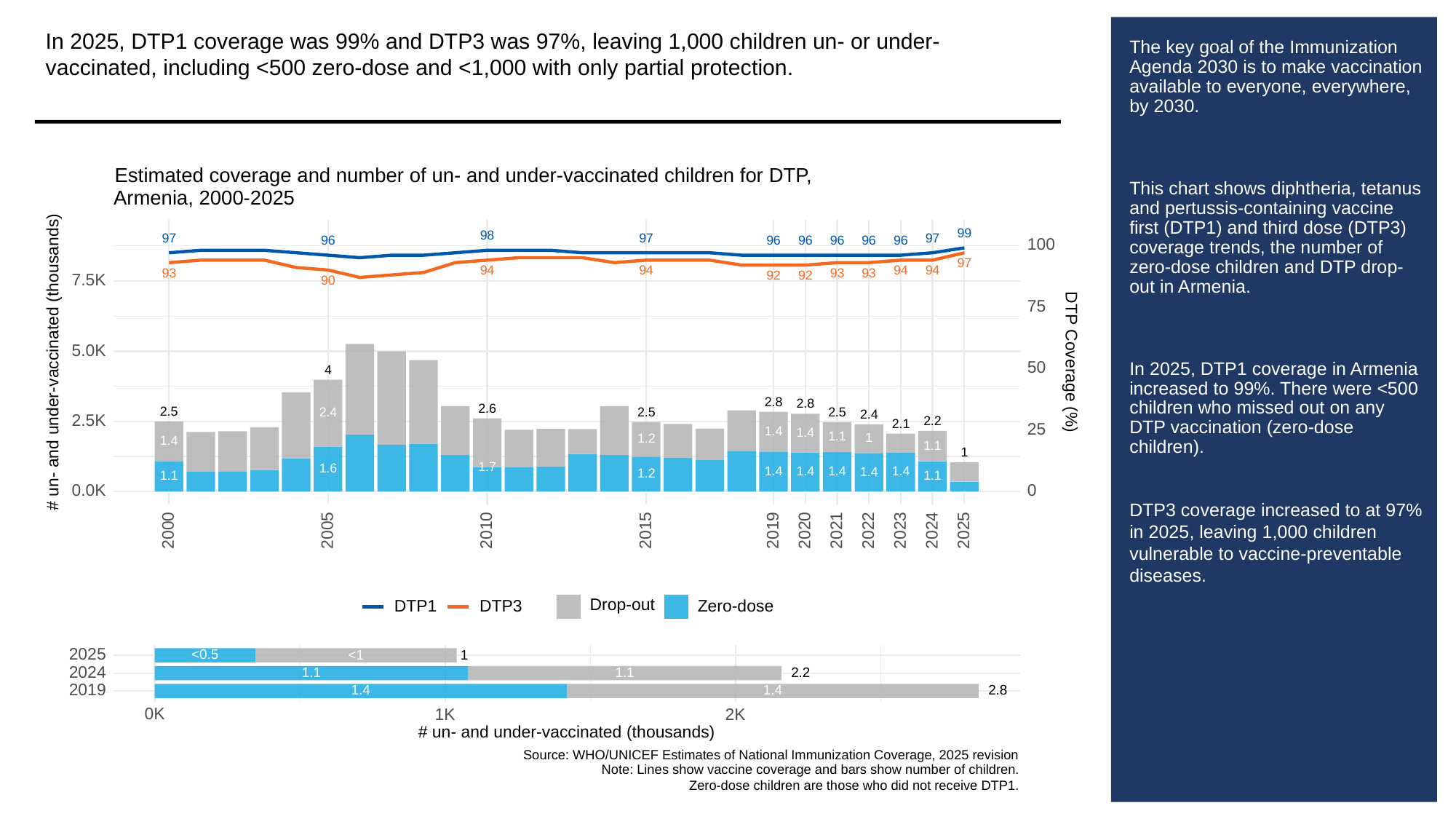

In 2025, DTP1 coverage was 99% and DTP3 was 97%, leaving 1,000 children un- or under-vaccinated, including <500 zero-dose and <1,000 with only partial protection.
# The key goal of the Immunization Agenda 2030 is to make vaccination available to everyone, everywhere, by 2030.

This chart shows diphtheria, tetanus and pertussis-containing vaccine first (DTP1) and third dose (DTP3) coverage trends, the number of zero-dose children and DTP drop-out in Armenia.

In 2025, DTP1 coverage in Armenia increased to 99%. There were <500 children who missed out on any DTP vaccination (zero-dose children).

DTP3 coverage increased to at 97% in 2025, leaving 1,000 children vulnerable to vaccine-preventable diseases.

Estimated coverage and number of un- and under-vaccinated children for DTP,
Armenia, 2000-2025

99
98
97
97
97
96
96
96
96
96
96
100

97
94
94
94
94
93
93
93
92
92
7.5K
90

75

5.0K

# un- and under-vaccinated (thousands)
DTP Coverage (%)

50
4

2.8
2.8
2.6

2.5
2.5
2.5
2.4

2.4

2.5K
2.2

2.1

25

1.4

1.4

1.1

1
1.2

1.4
1.1

1

1.7
1.6

1.4
1.4

1.4
1.4
1.4
1.2

1.1
1.1

0.0K
0

2023
2000
2005
2010
2015
2019
2020
2021
2022
2024
2025

Drop-out
DTP3
Zero-dose
DTP1

2025
<0.5
<1
1

2024
1.1
1.1
2.2

2019
2.8
1.4
1.4

0K
1K
2K
# un- and under-vaccinated (thousands)
Source: WHO/UNICEF Estimates of National Immunization Coverage, 2025 revision
Note: Lines show vaccine coverage and bars show number of children.
Zero-dose children are those who did not receive DTP1.